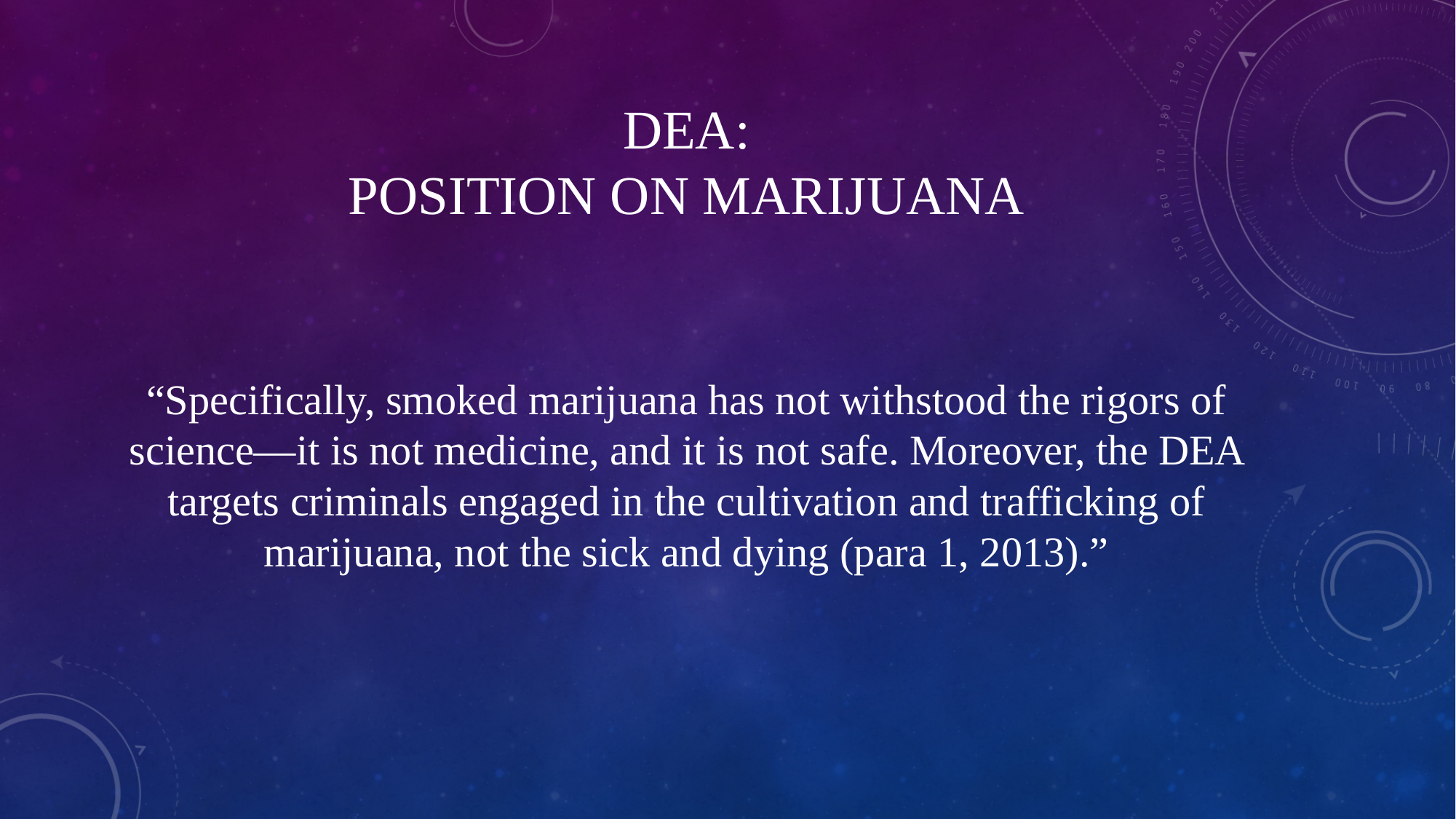

# DEA: Position on Marijuana
“Specifically, smoked marijuana has not withstood the rigors of science—it is not medicine, and it is not safe. Moreover, the DEA targets criminals engaged in the cultivation and trafficking of marijuana, not the sick and dying (para 1, 2013).”